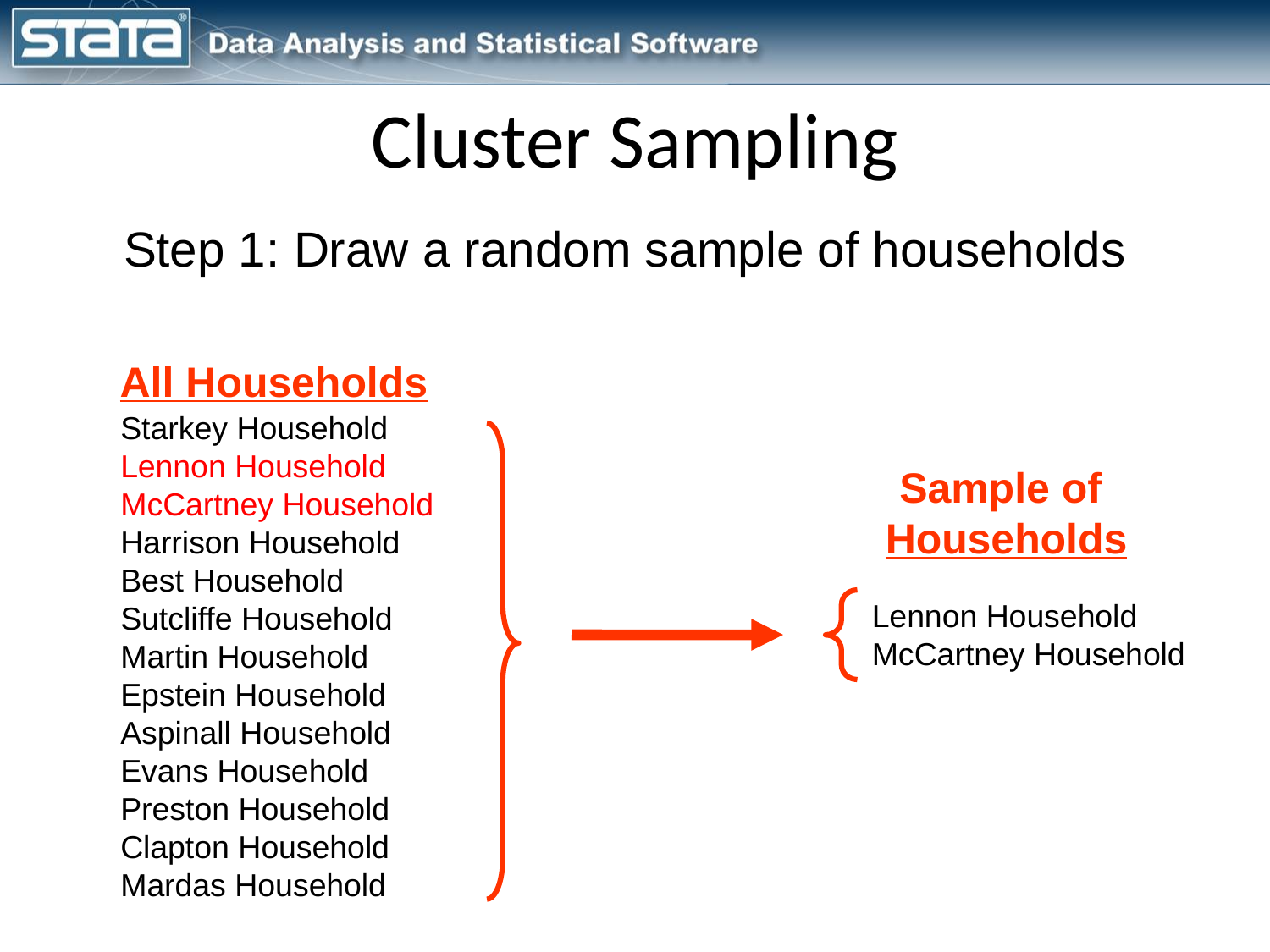

# Cluster Sampling
Step 1: Draw a random sample of households
All Households
Starkey Household
Lennon Household
McCartney Household
Harrison Household
Best Household
Sutcliffe Household
Martin Household
Epstein Household
Aspinall Household
Evans Household
Preston Household
Clapton Household
Mardas Household

Sample of
Households

Lennon Household
McCartney Household